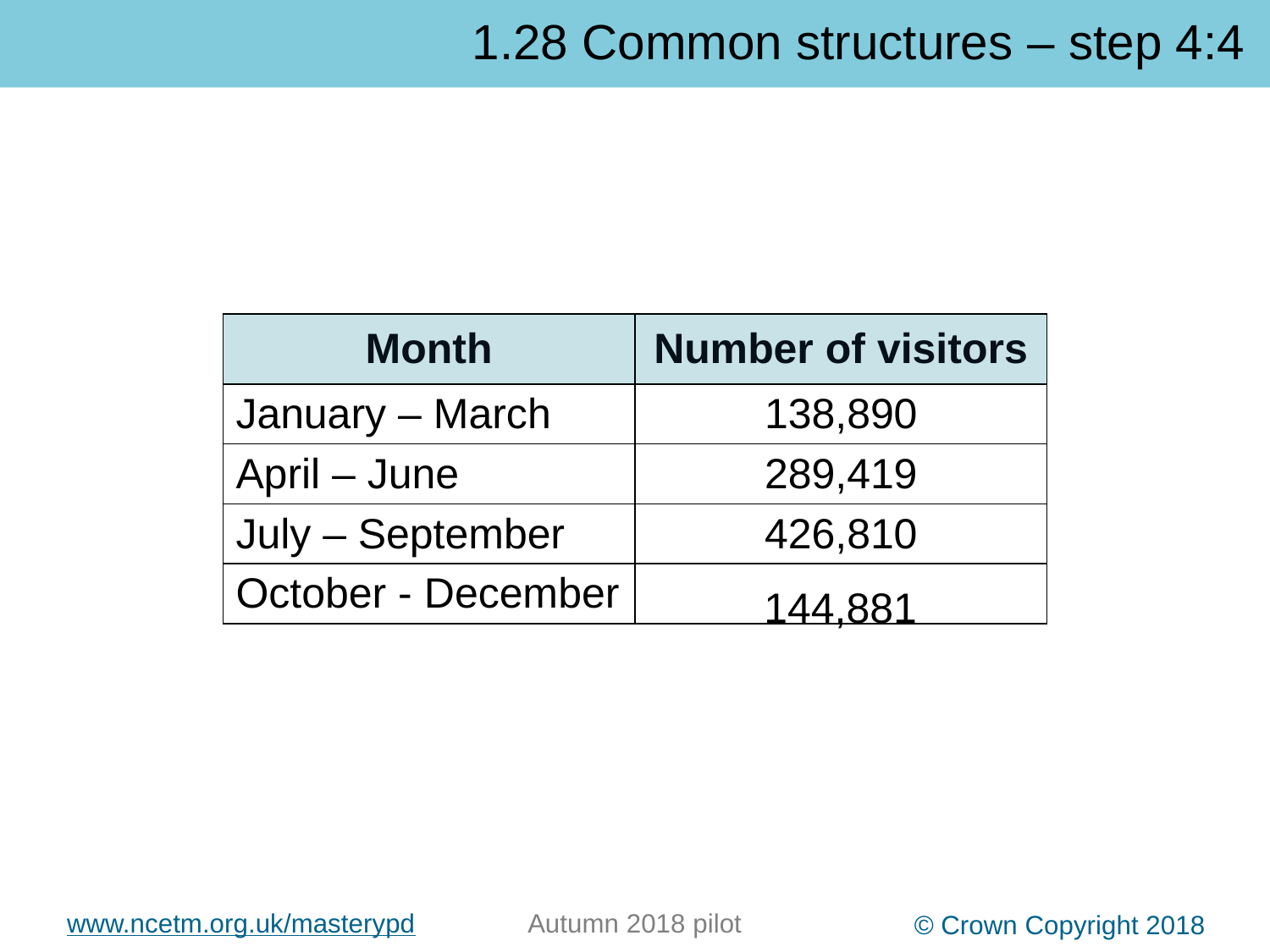

1.28 Common structures – step 4:4
| Month | Number of visitors |
| --- | --- |
| January – March | 138,890 |
| April – June | 289,419 |
| July – September | 426,810 |
| October - December |  |
144,881